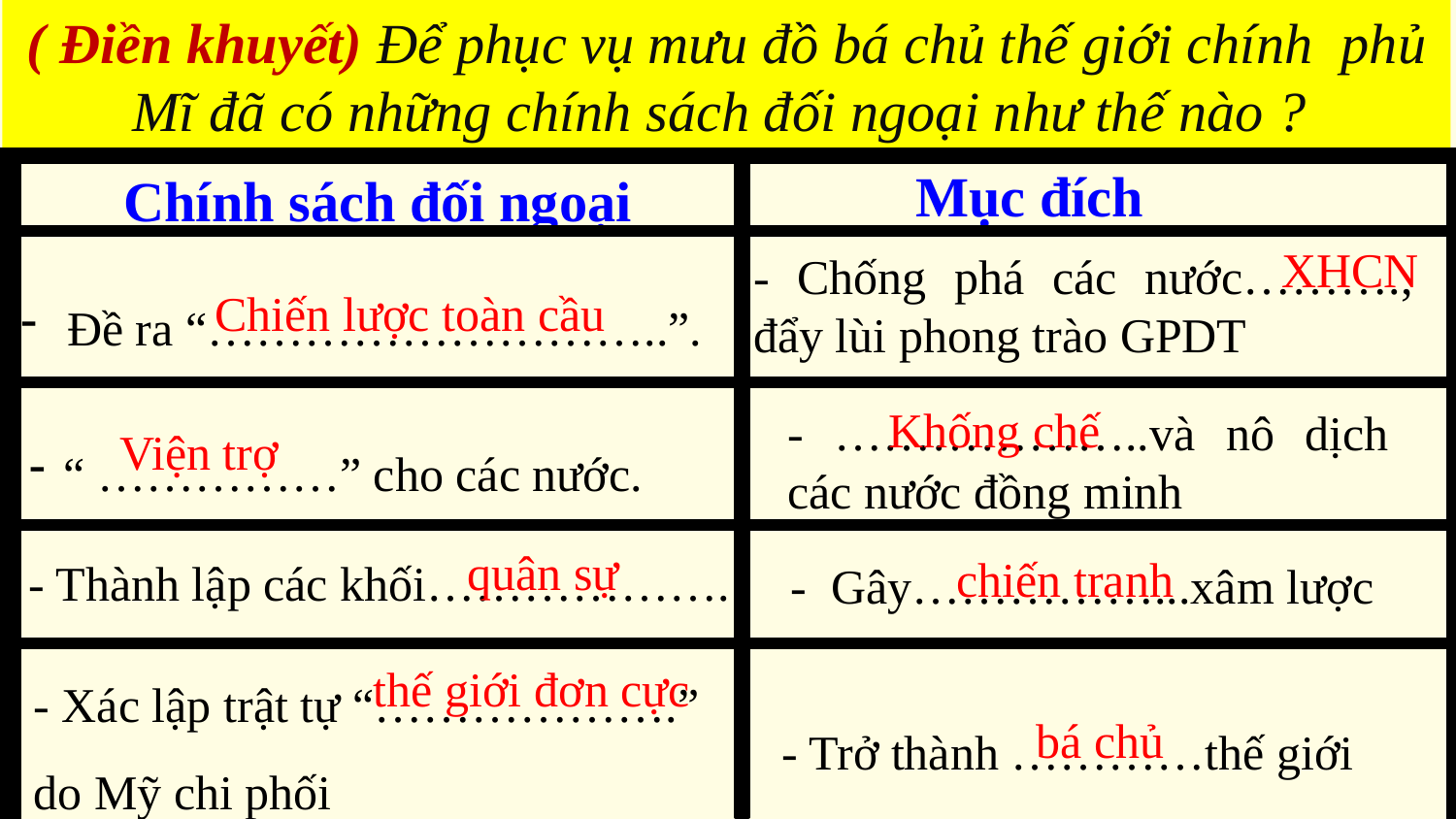

( Điền khuyết) Để phục vụ mưu đồ bá chủ thế giới chính  phủ Mĩ đã có những chính sách đối ngoại như thế nào ?

Mục đích

Chính sách đối ngoại

XHCN
- Chống phá các nước………., đẩy lùi phong trào GPDT
 Đề ra “………………………..”.
Chiến lược toàn cầu
Khống chế
- ………………..và nô dịch các nước đồng minh
“ ……………” cho các nước.
Viện trợ
- Thành lập các khối……………….
quân sự
chiến tranh
-  Gây……………...xâm lược
- Xác lập trật tự “……………….” do Mỹ chi phối
thế giới đơn cực
bá chủ
- Trở thành …………thế giới